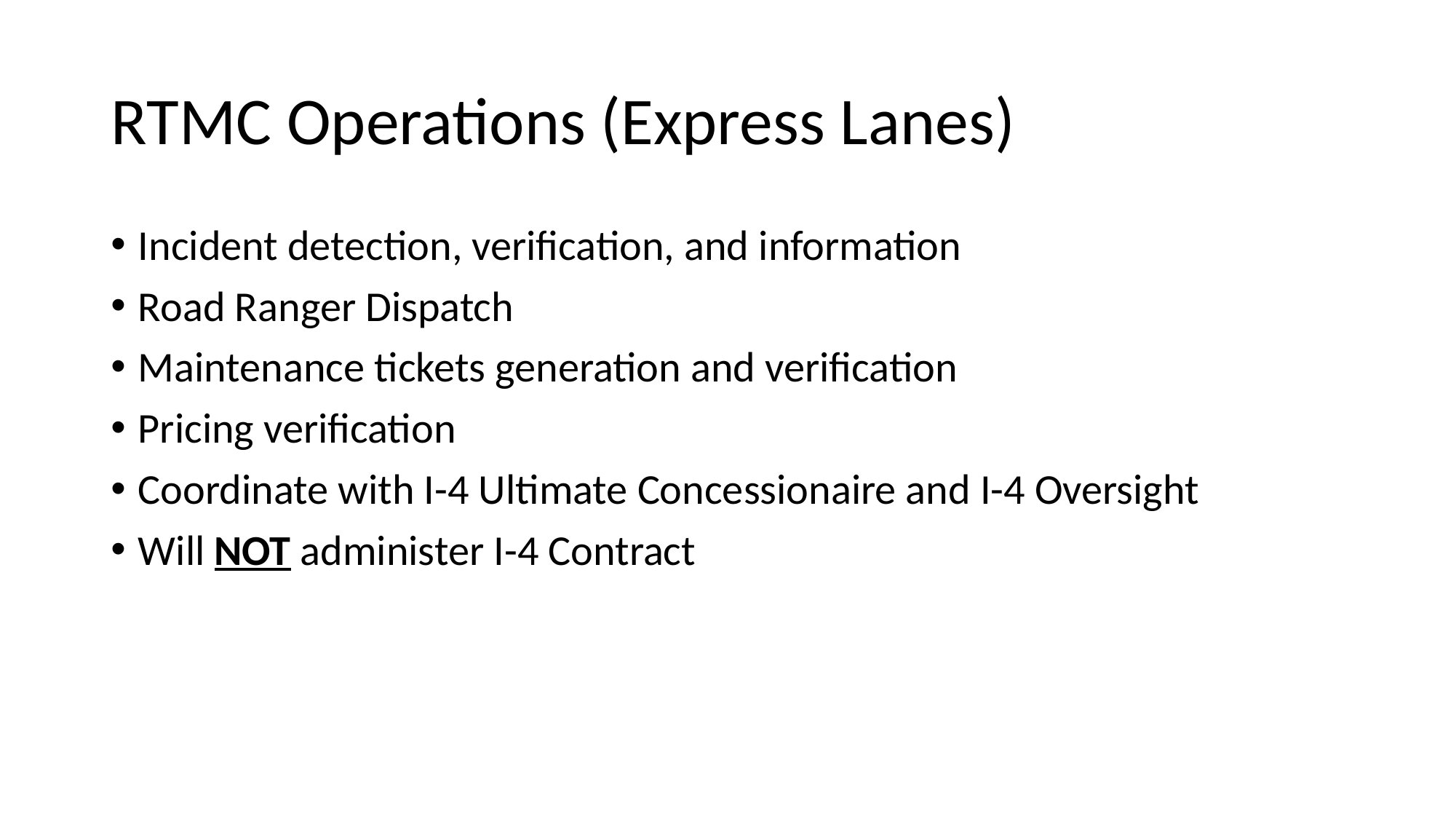

# RTMC Operations (Express Lanes)
Incident detection, verification, and information
Road Ranger Dispatch
Maintenance tickets generation and verification
Pricing verification
Coordinate with I-4 Ultimate Concessionaire and I-4 Oversight
Will NOT administer I-4 Contract